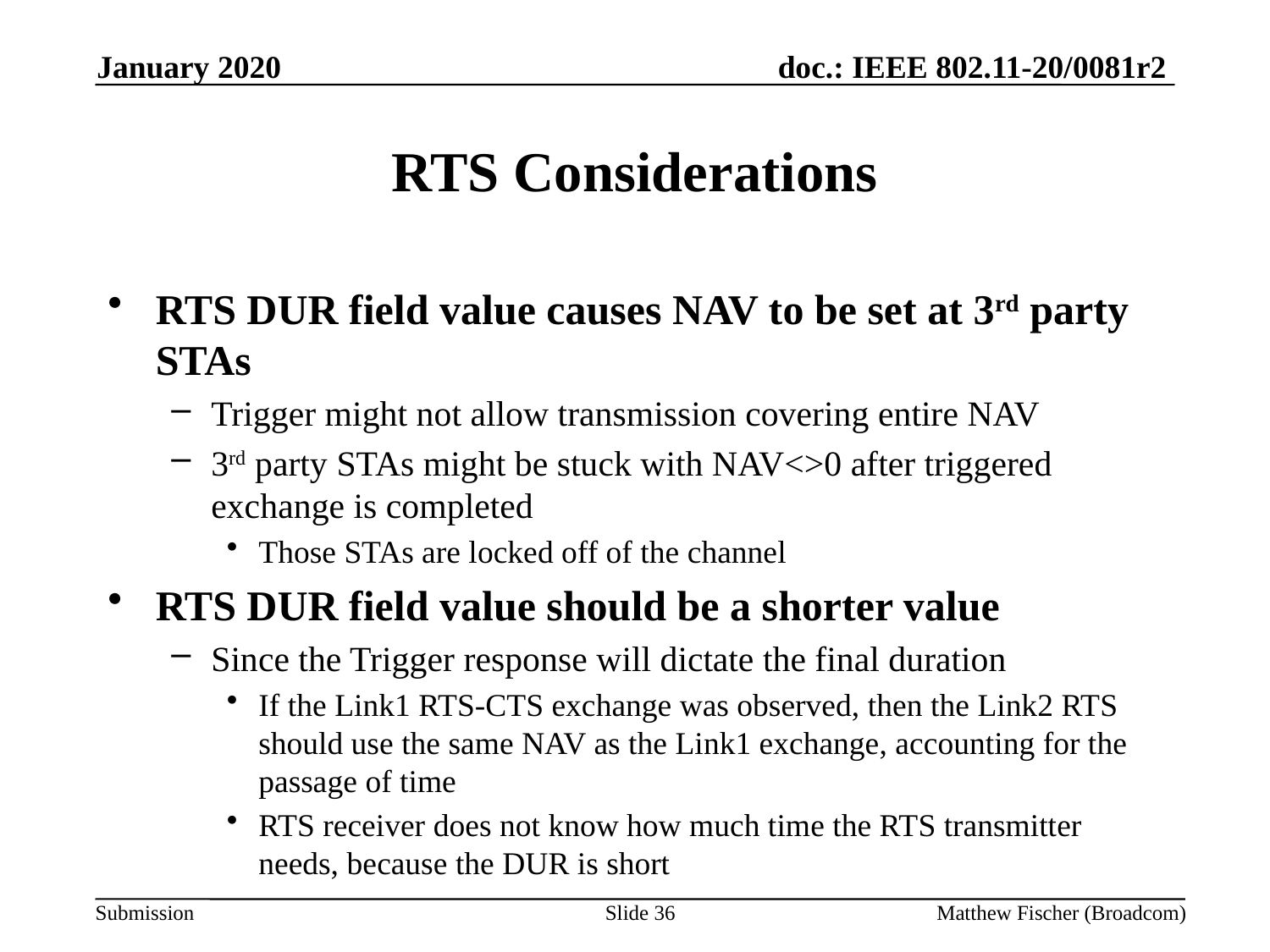

January 2020
# RTS Considerations
RTS DUR field value causes NAV to be set at 3rd party STAs
Trigger might not allow transmission covering entire NAV
3rd party STAs might be stuck with NAV<>0 after triggered exchange is completed
Those STAs are locked off of the channel
RTS DUR field value should be a shorter value
Since the Trigger response will dictate the final duration
If the Link1 RTS-CTS exchange was observed, then the Link2 RTS should use the same NAV as the Link1 exchange, accounting for the passage of time
RTS receiver does not know how much time the RTS transmitter needs, because the DUR is short
Slide 36
Matthew Fischer (Broadcom)